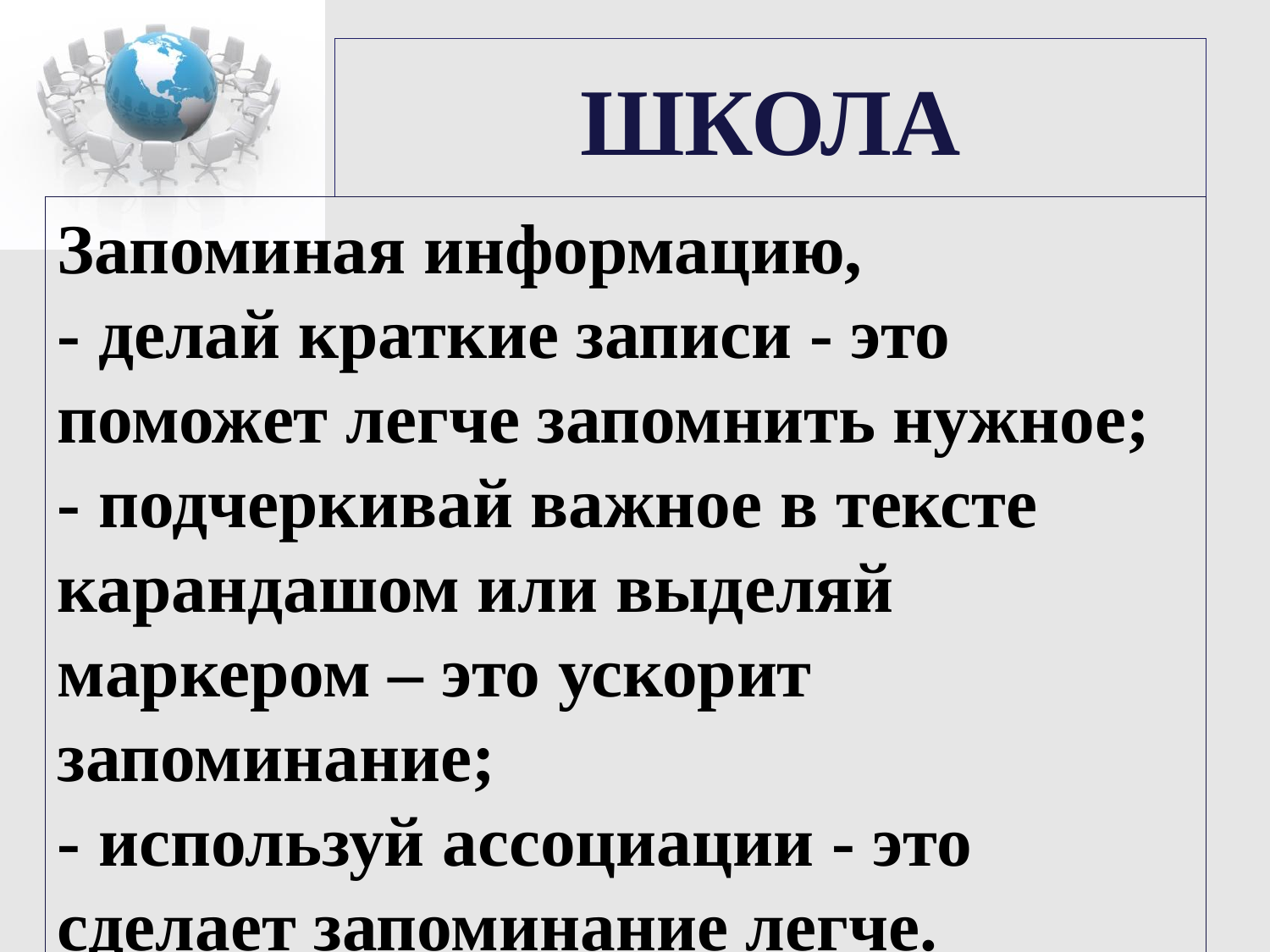

# ШКОЛА
Запоминая информацию,
- делай краткие записи - это поможет легче запомнить нужное;
- подчеркивай важное в тексте карандашом или выделяй маркером – это ускорит запоминание;
- используй ассоциации - это сделает запоминание легче.